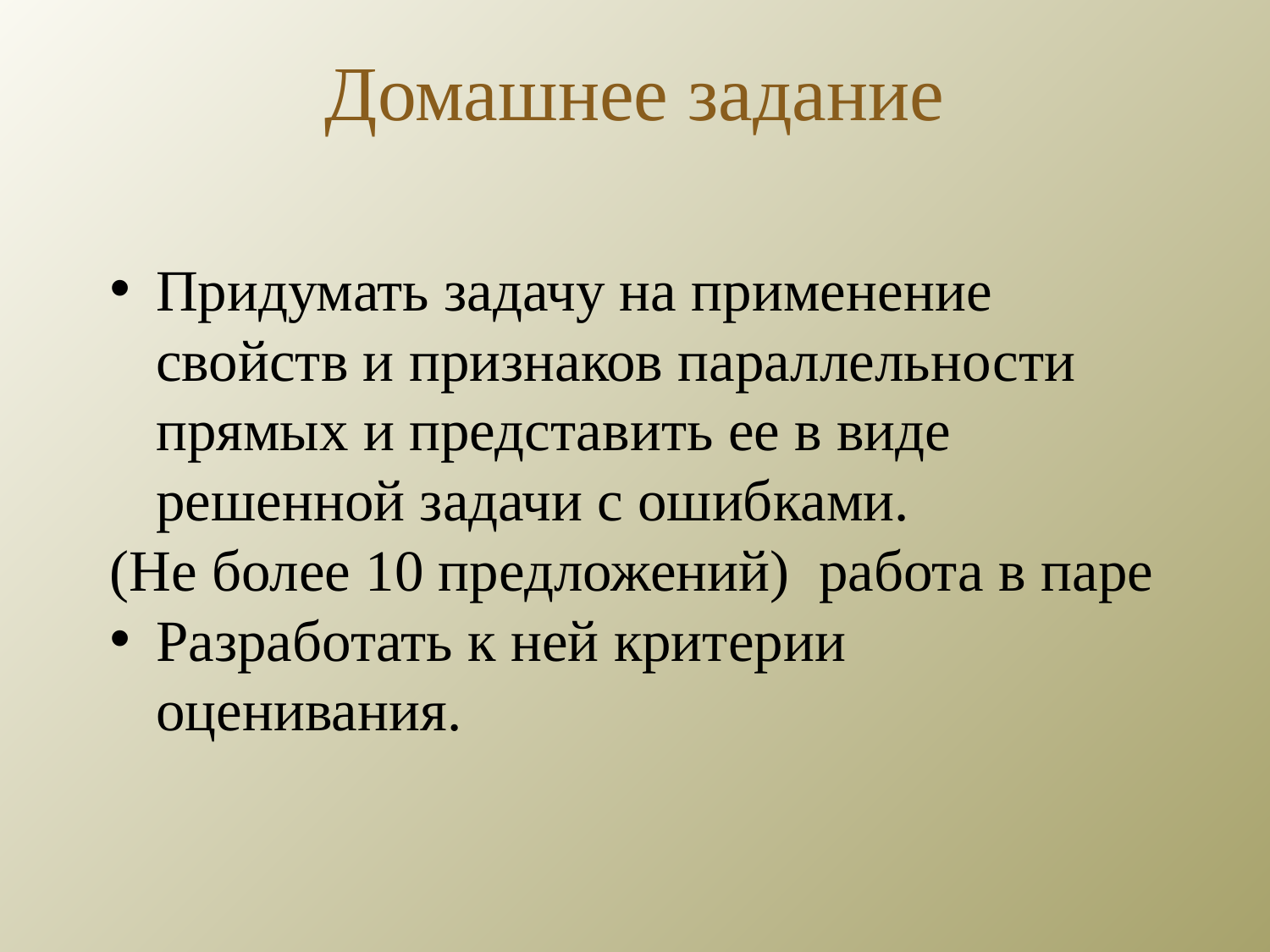

# Домашнее задание
Придумать задачу на применение свойств и признаков параллельности прямых и представить ее в виде решенной задачи с ошибками.
(Не более 10 предложений)  работа в паре
Разработать к ней критерии оценивания.